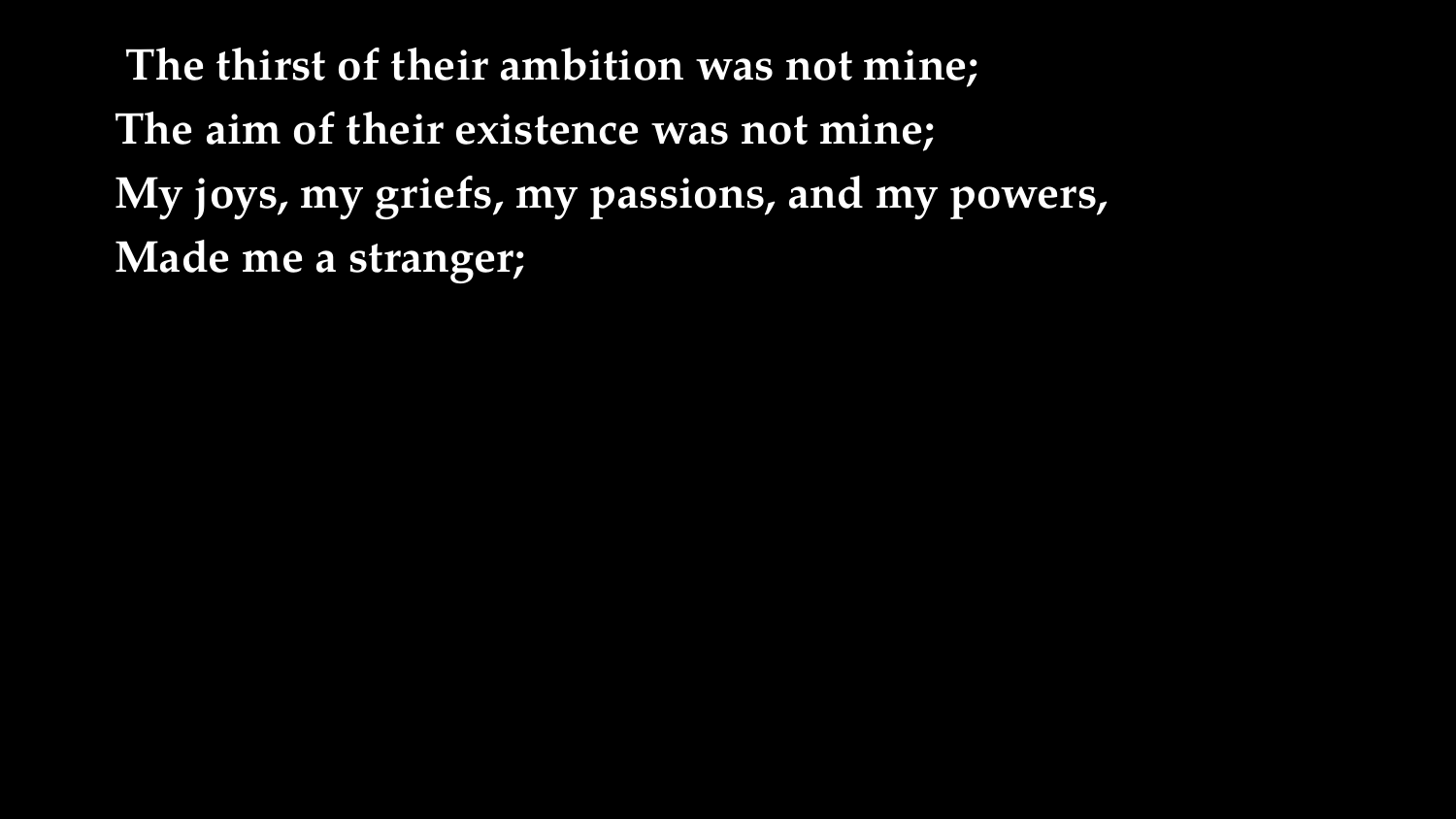

# The thirst of their ambition was not mine; The aim of their existence was not mine; My joys, my griefs, my passions, and my powers, Made me a stranger;